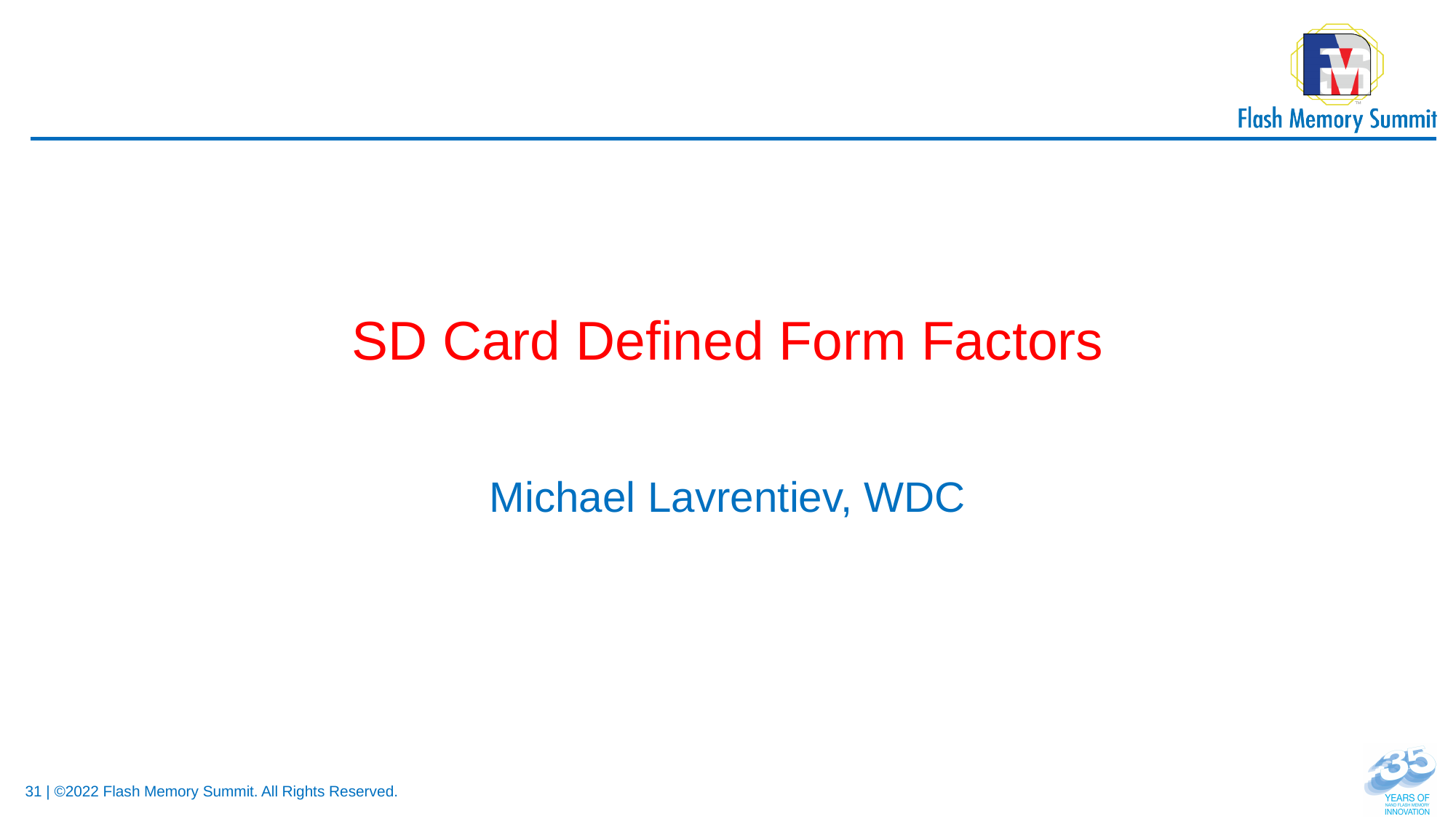

# SD Card Defined Form Factors
Michael Lavrentiev, WDC